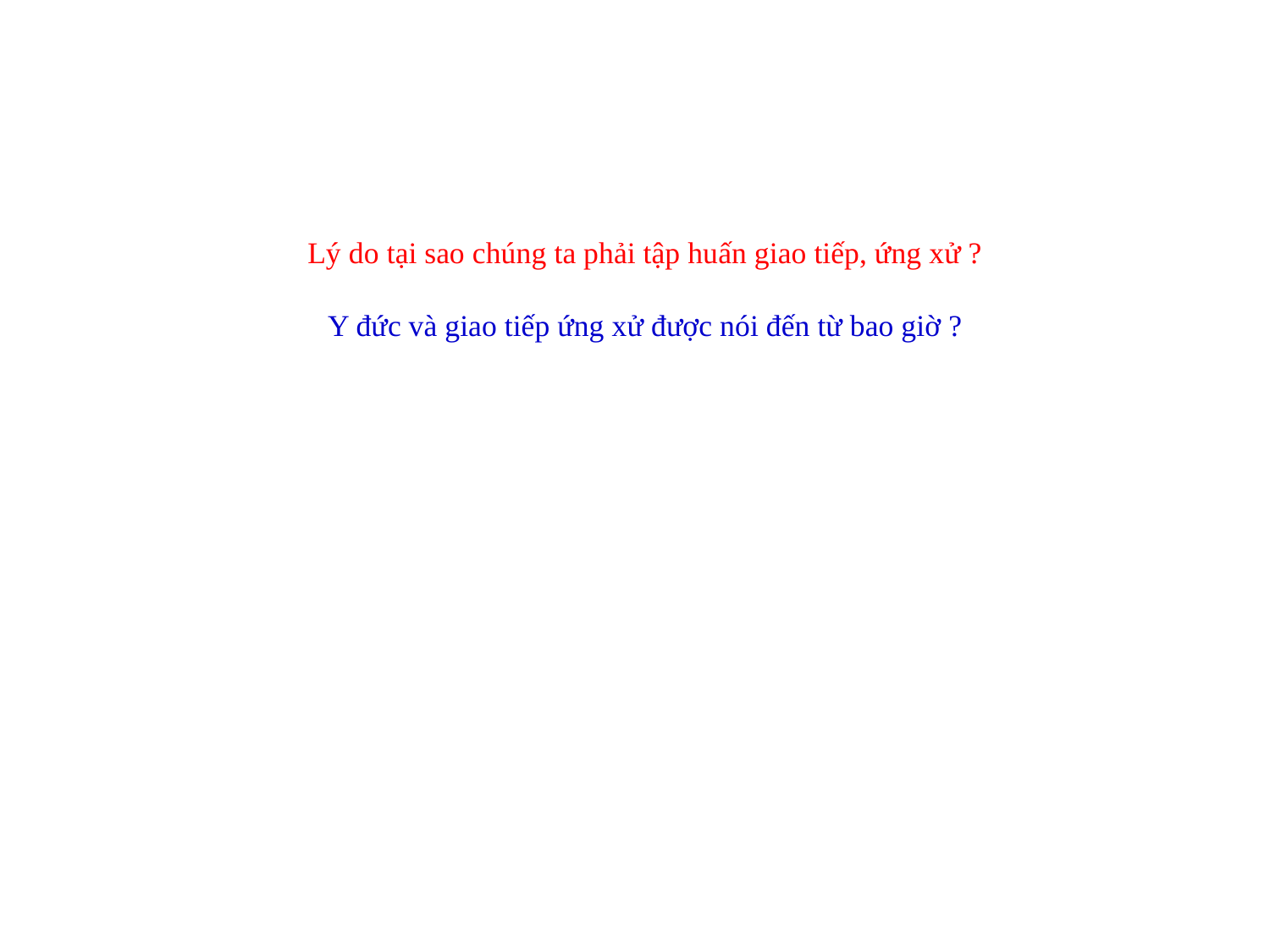

# Lý do tại sao chúng ta phải tập huấn giao tiếp, ứng xử ? Y đức và giao tiếp ứng xử được nói đến từ bao giờ ?